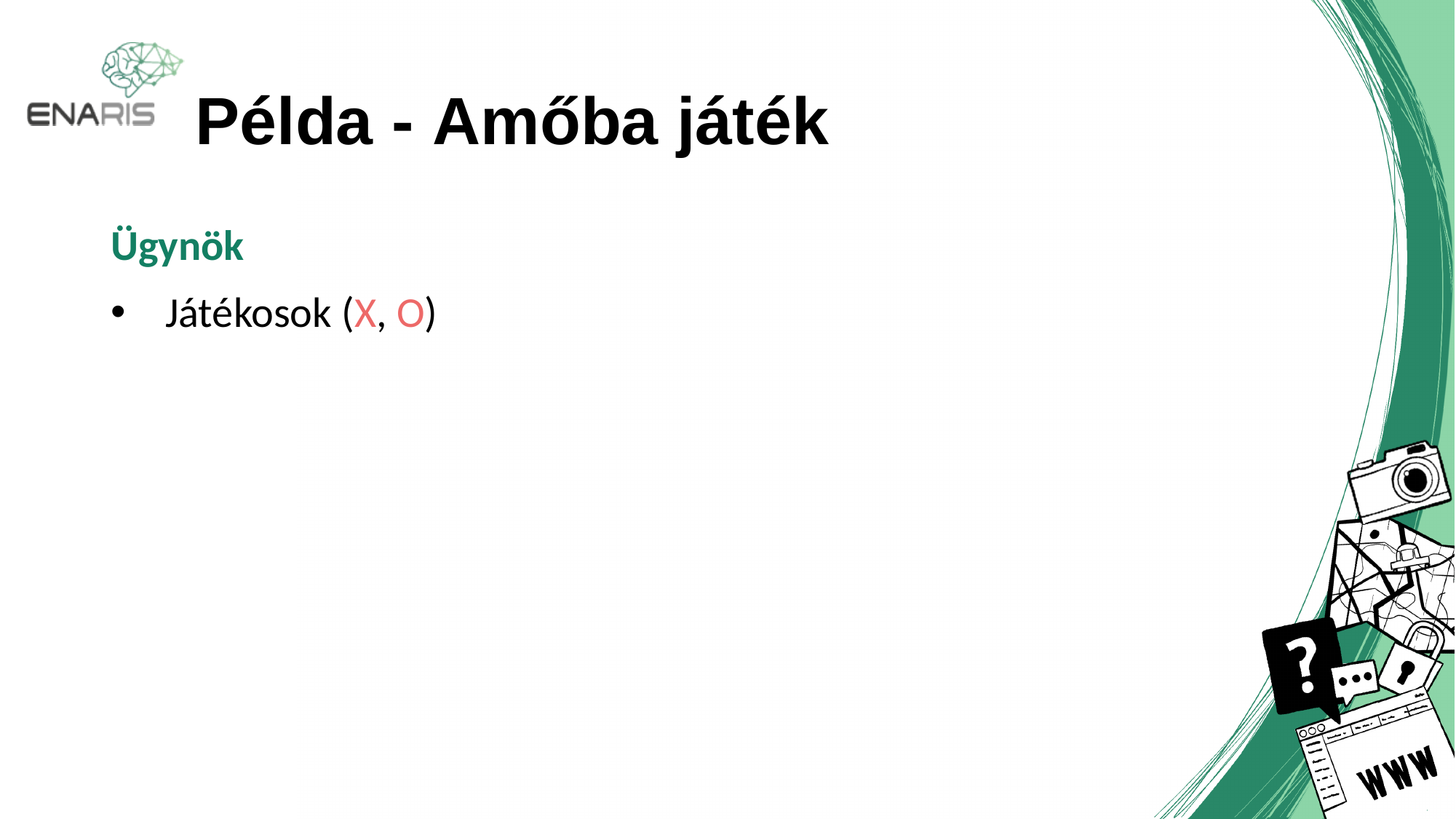

Példa - Amőba játék
Ügynök
Játékosok (X, O)